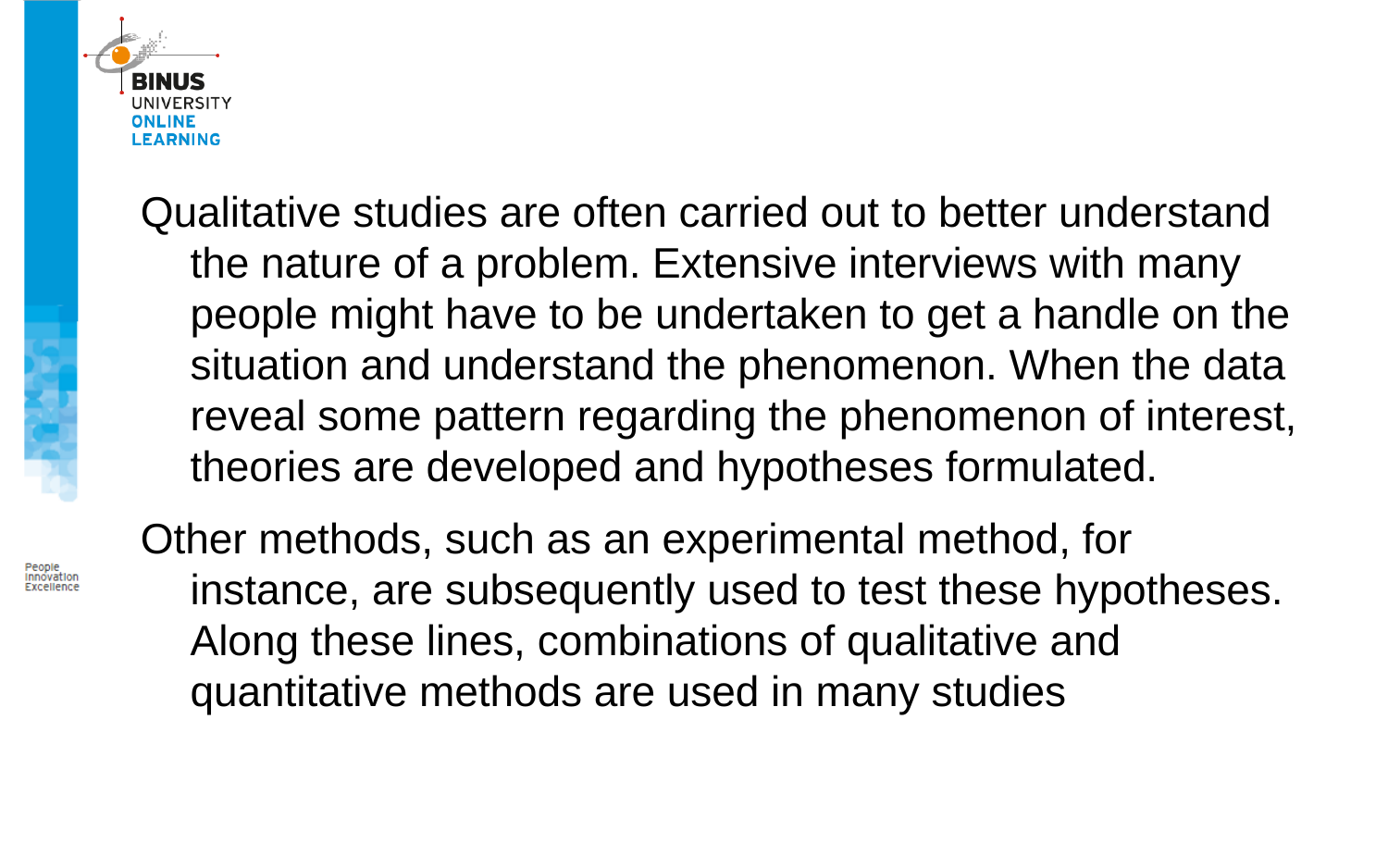

Qualitative studies are often carried out to better understand the nature of a problem. Extensive interviews with many people might have to be undertaken to get a handle on the situation and understand the phenomenon. When the data reveal some pattern regarding the phenomenon of interest, theories are developed and hypotheses formulated.
Other methods, such as an experimental method, for instance, are subsequently used to test these hypotheses. Along these lines, combinations of qualitative and quantitative methods are used in many studies